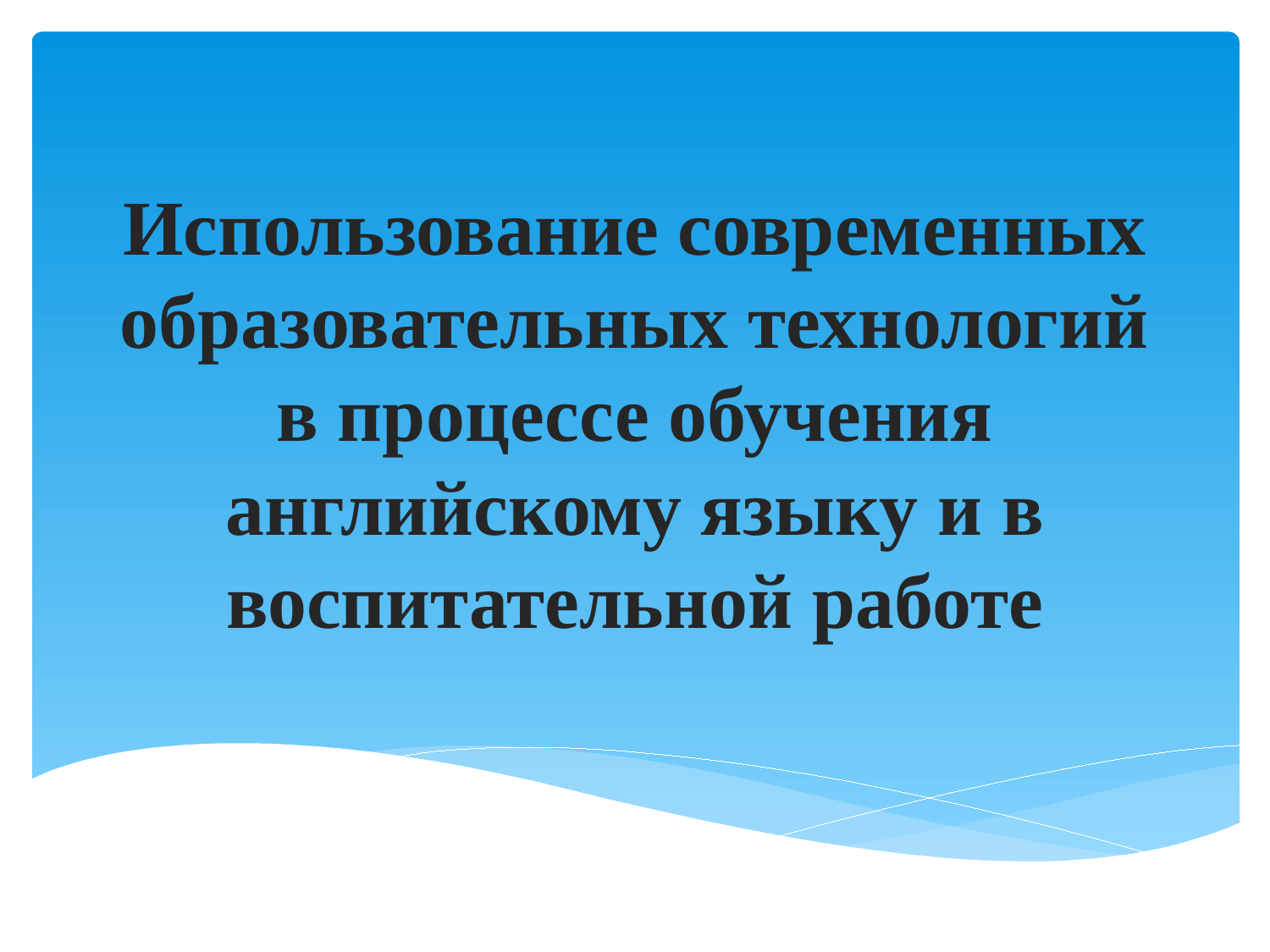

# Использование современных образовательных технологий в процессе обучения английскому языку и в воспитательной работе